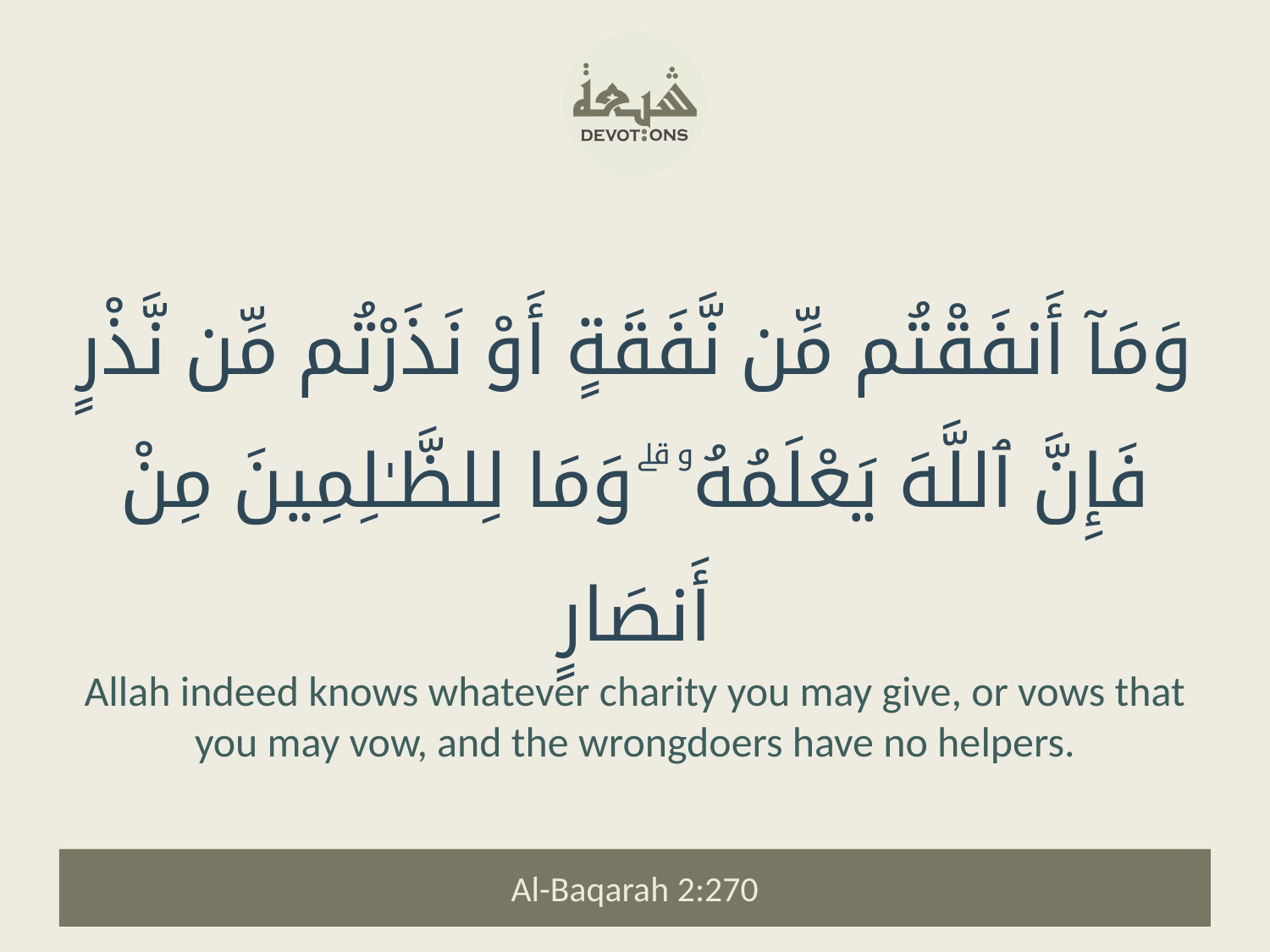

وَمَآ أَنفَقْتُم مِّن نَّفَقَةٍ أَوْ نَذَرْتُم مِّن نَّذْرٍ فَإِنَّ ٱللَّهَ يَعْلَمُهُۥ ۗ وَمَا لِلظَّـٰلِمِينَ مِنْ أَنصَارٍ
Allah indeed knows whatever charity you may give, or vows that you may vow, and the wrongdoers have no helpers.
Al-Baqarah 2:270